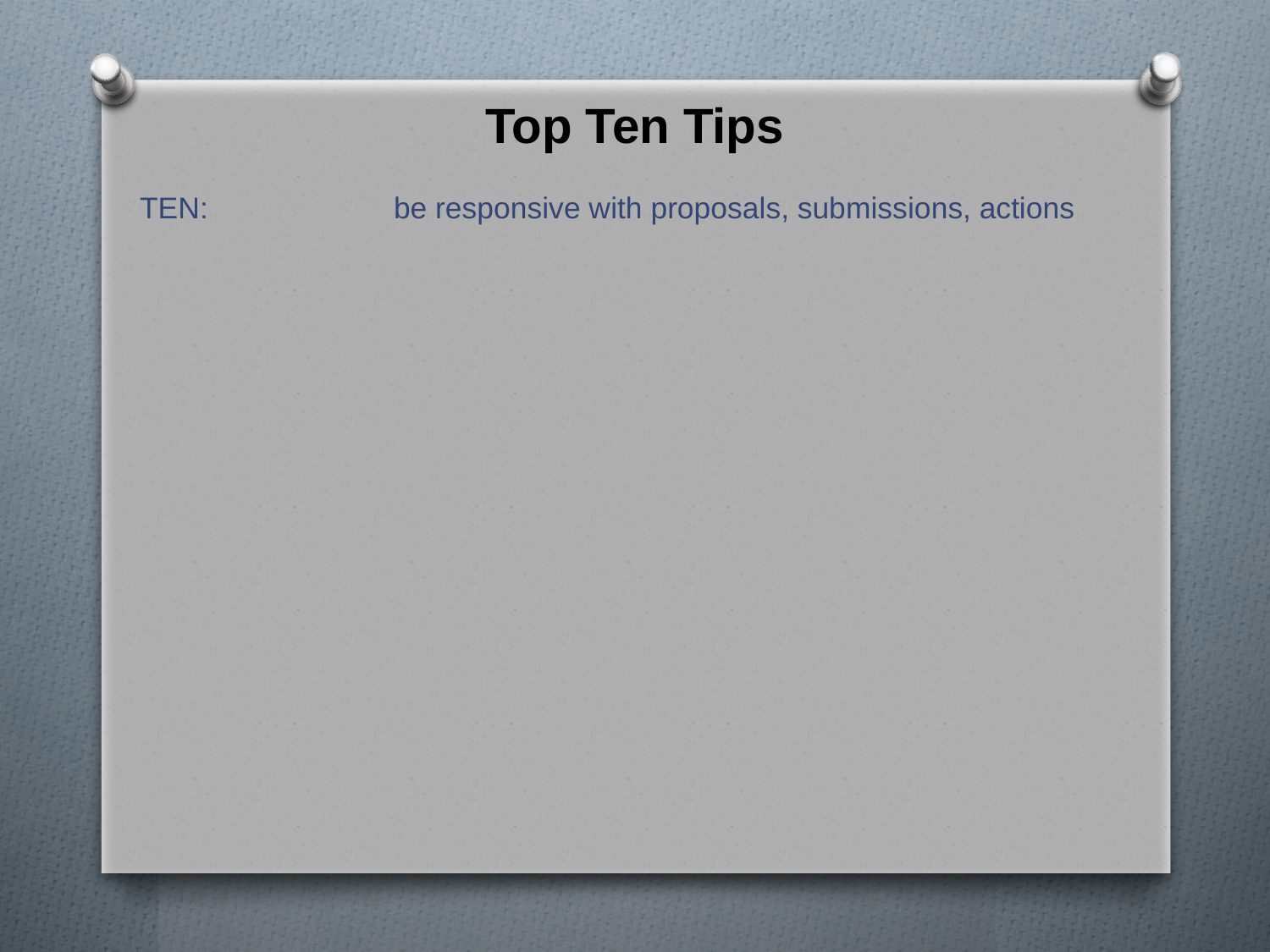

# Top Ten Tips
TEN:		be responsive with proposals, submissions, actions